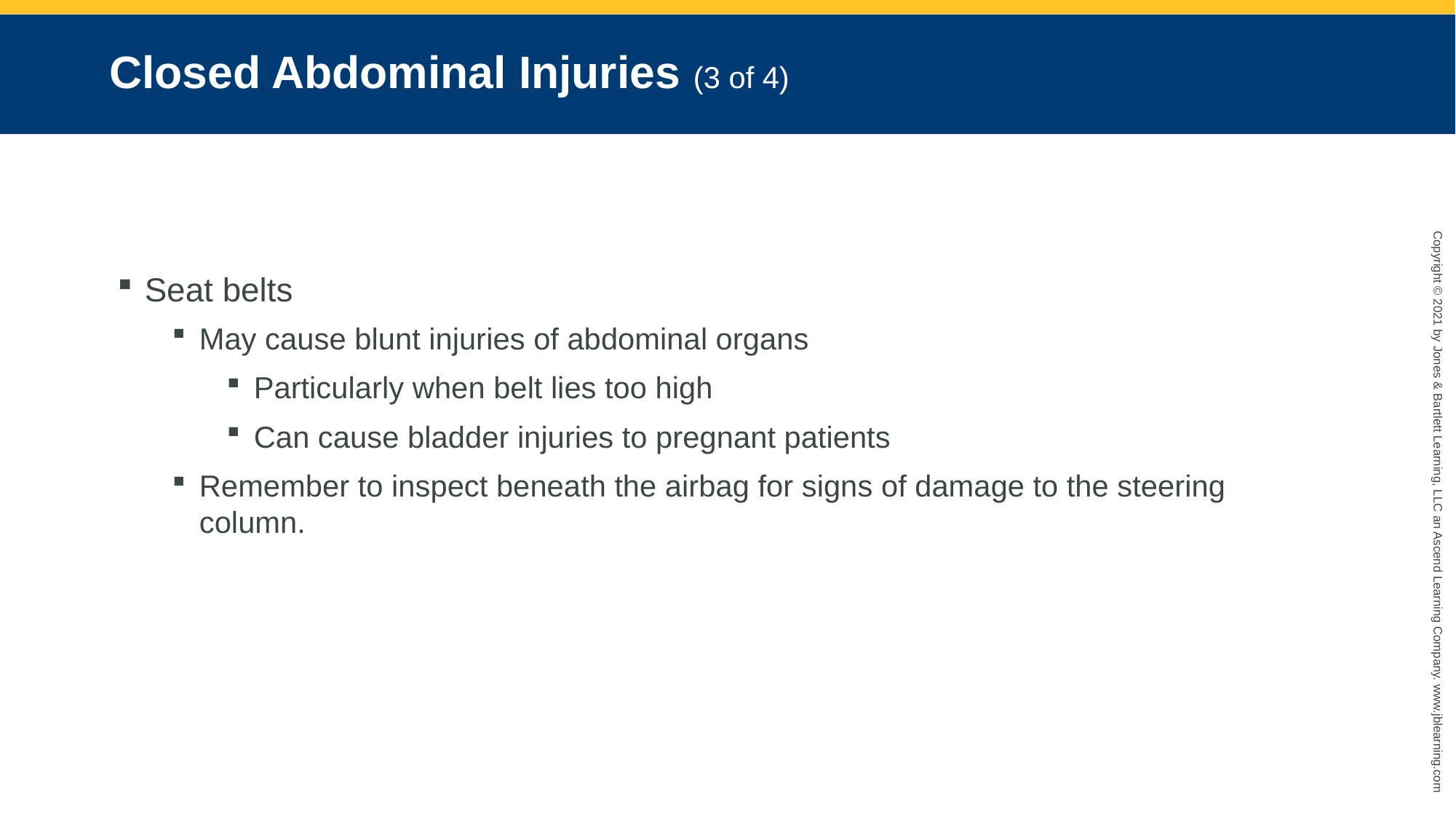

# Closed Abdominal Injuries (3 of 4)
Seat belts
May cause blunt injuries of abdominal organs
Particularly when belt lies too high
Can cause bladder injuries to pregnant patients
Remember to inspect beneath the airbag for signs of damage to the steering column.